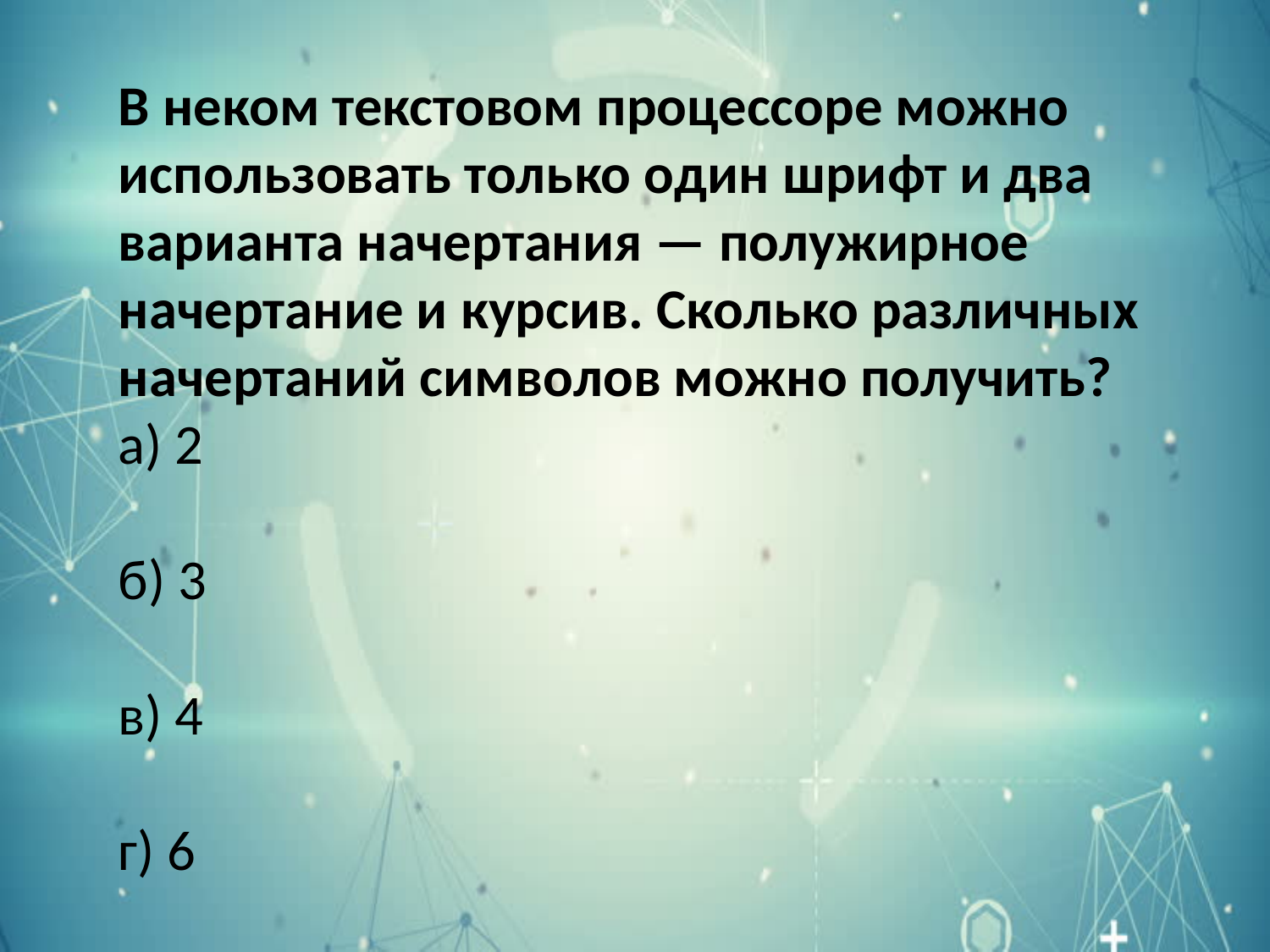

В неком текстовом процессоре можно использовать только один шрифт и два варианта начертания — полужирное начертание и курсив. Сколько различных начертаний символов можно получить?
а) 2

б) 3

в) 4

г) 6